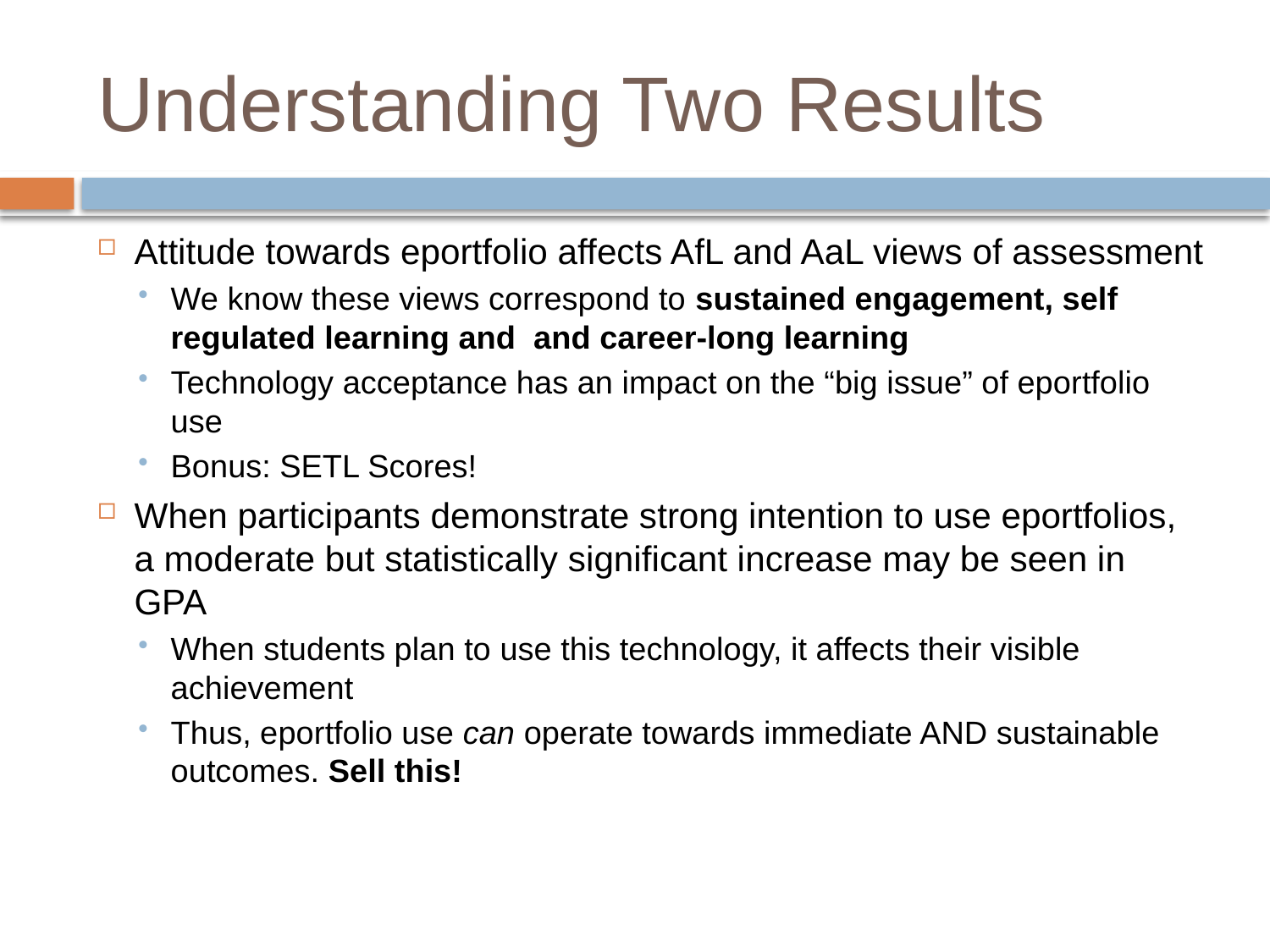

# Understanding Two Results
Attitude towards eportfolio affects AfL and AaL views of assessment
We know these views correspond to sustained engagement, self regulated learning and  and career-long learning
Technology acceptance has an impact on the “big issue” of eportfolio use
Bonus: SETL Scores!
When participants demonstrate strong intention to use eportfolios, a moderate but statistically significant increase may be seen in GPA
When students plan to use this technology, it affects their visible achievement
Thus, eportfolio use can operate towards immediate AND sustainable outcomes. Sell this!